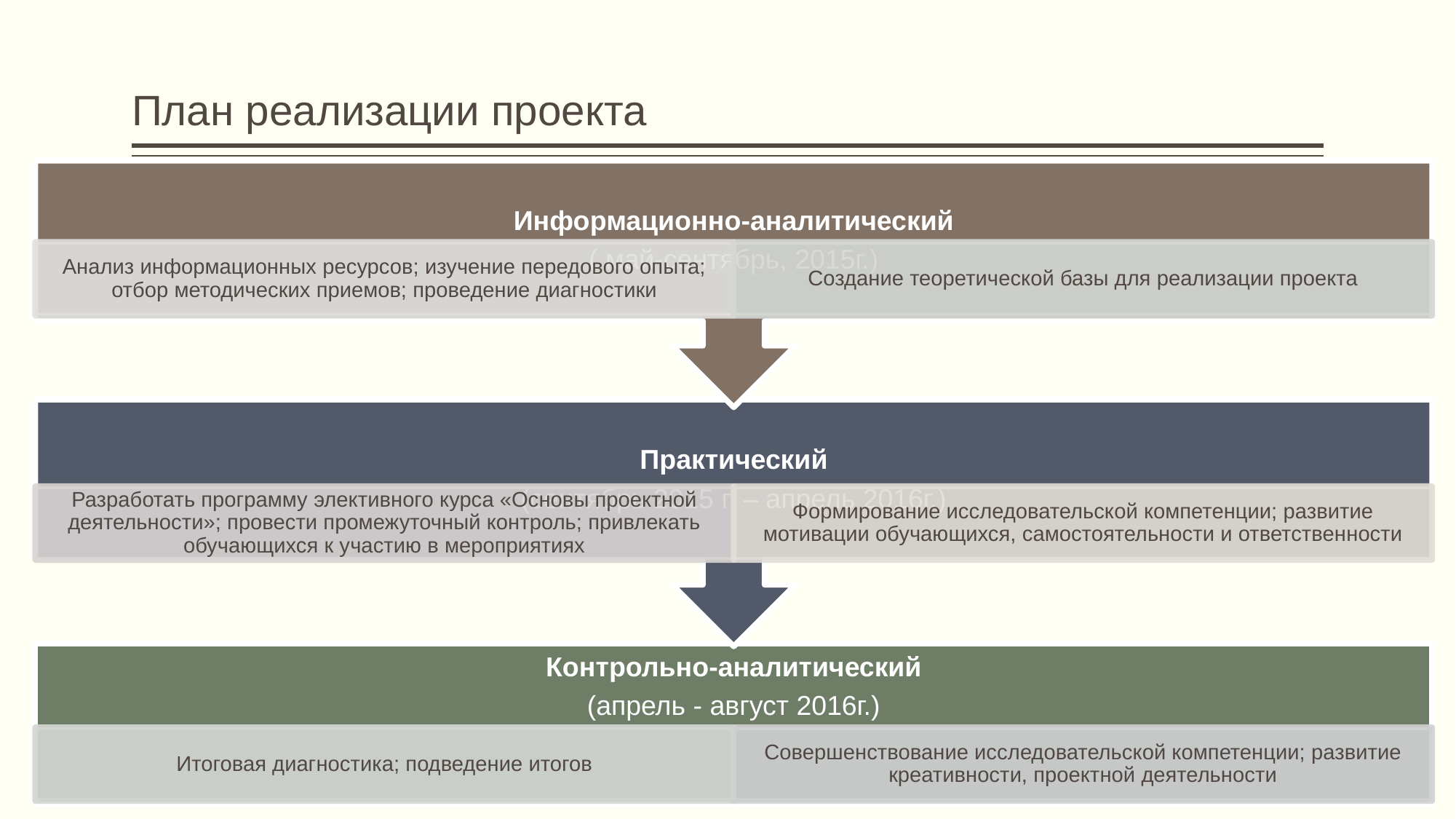

# План реализации проекта
Контрольно-аналитический
(апрель - август 2016г.)
Итоговая диагностика; подведение итогов
Совершенствование исследовательской компетенции; развитие креативности, проектной деятельности
Практический
(сентябрь 2015 г. – апрель 2016г.)
Разработать программу элективного курса «Основы проектной деятельности»; провести промежуточный контроль; привлекать обучающихся к участию в мероприятиях
Формирование исследовательской компетенции; развитие мотивации обучающихся, самостоятельности и ответственности
Информационно-аналитический
( май-сентябрь, 2015г.)
Анализ информационных ресурсов; изучение передового опыта; отбор методических приемов; проведение диагностики
Создание теоретической базы для реализации проекта